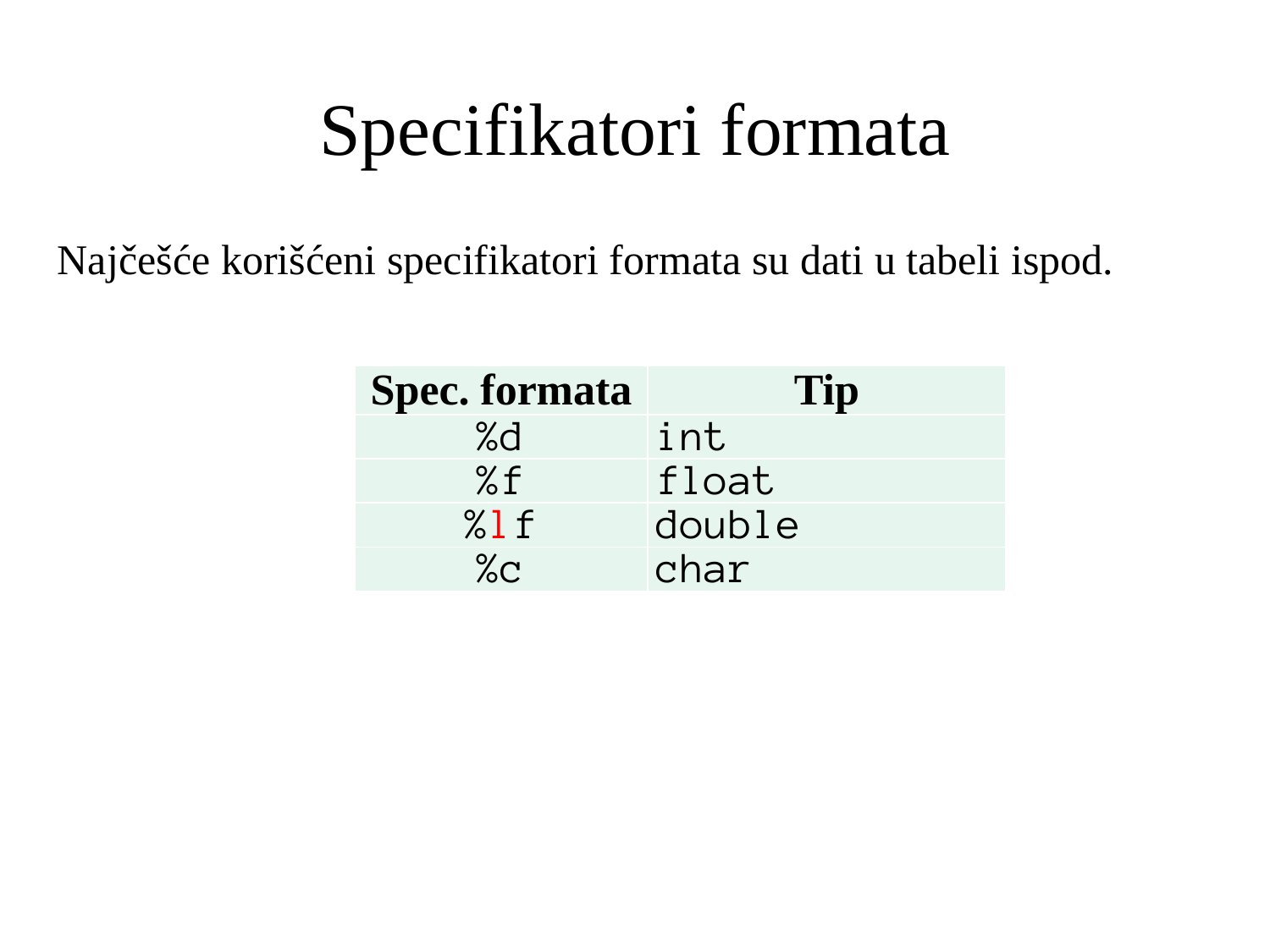

# Specifikatori formata
Najčešće korišćeni specifikatori formata su dati u tabeli ispod.
| Spec. formata | Tip |
| --- | --- |
| %d | int |
| %f | float |
| %lf | double |
| %c | char |